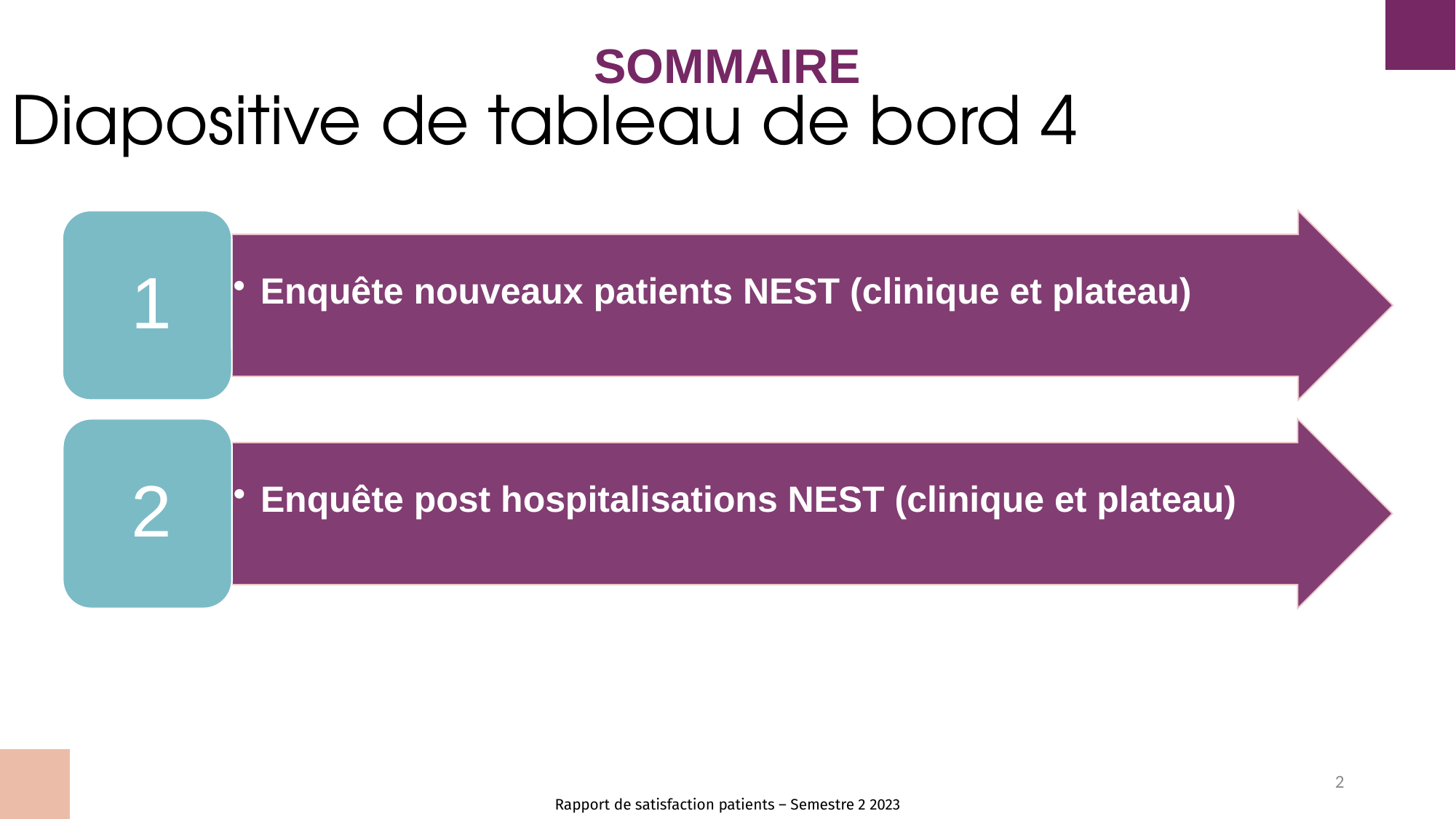

SOMMAIRE
Diapositive de tableau de bord 4

Enquête nouveaux patients NEST (clinique et plateau)
1

Enquête post hospitalisations NEST (clinique et plateau)
2

2
Rapport de satisfaction patients – Semestre 2 2023